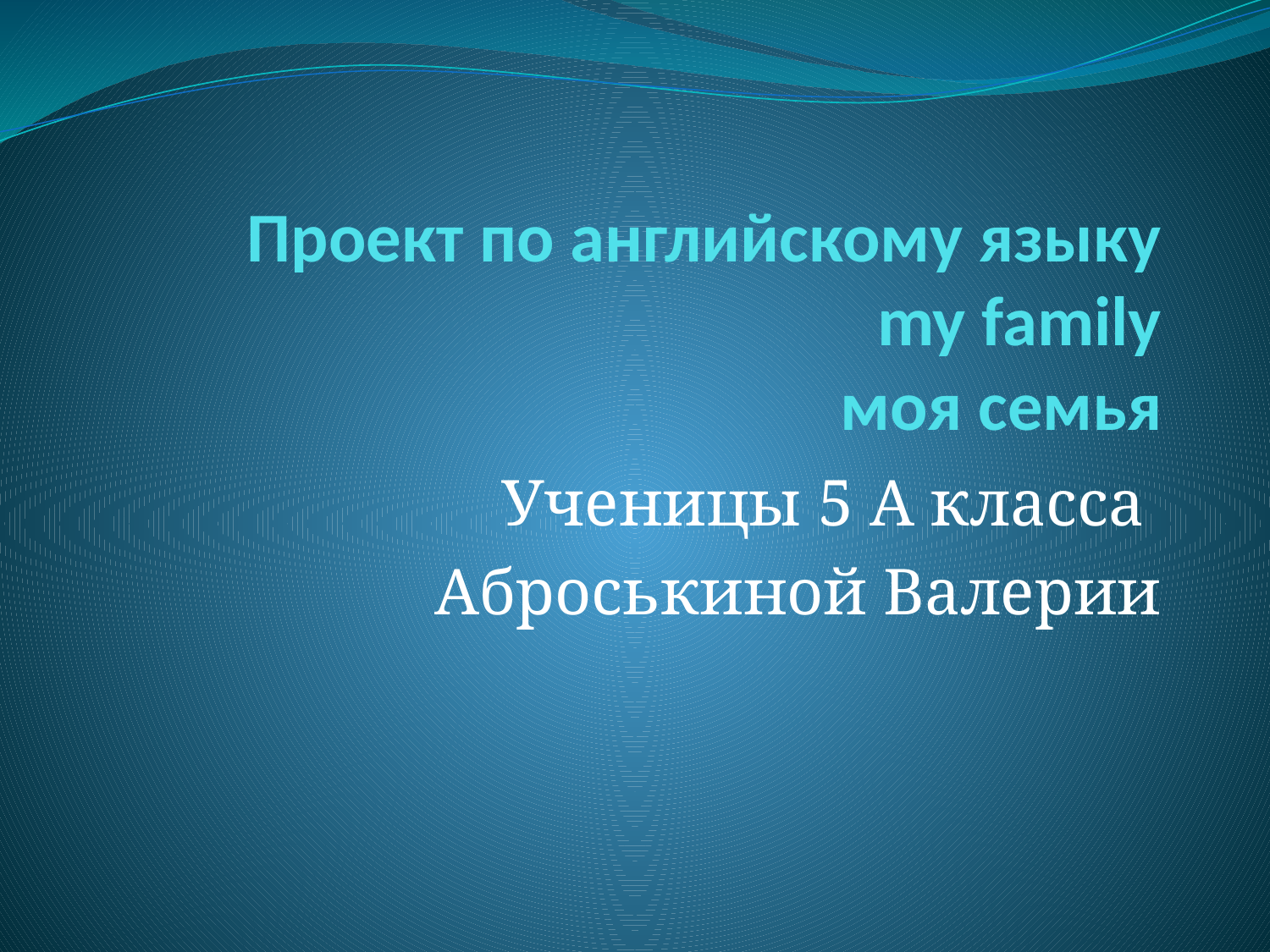

# Проект по английскому языку my family моя семья
Ученицы 5 А класса
Аброськиной Валерии